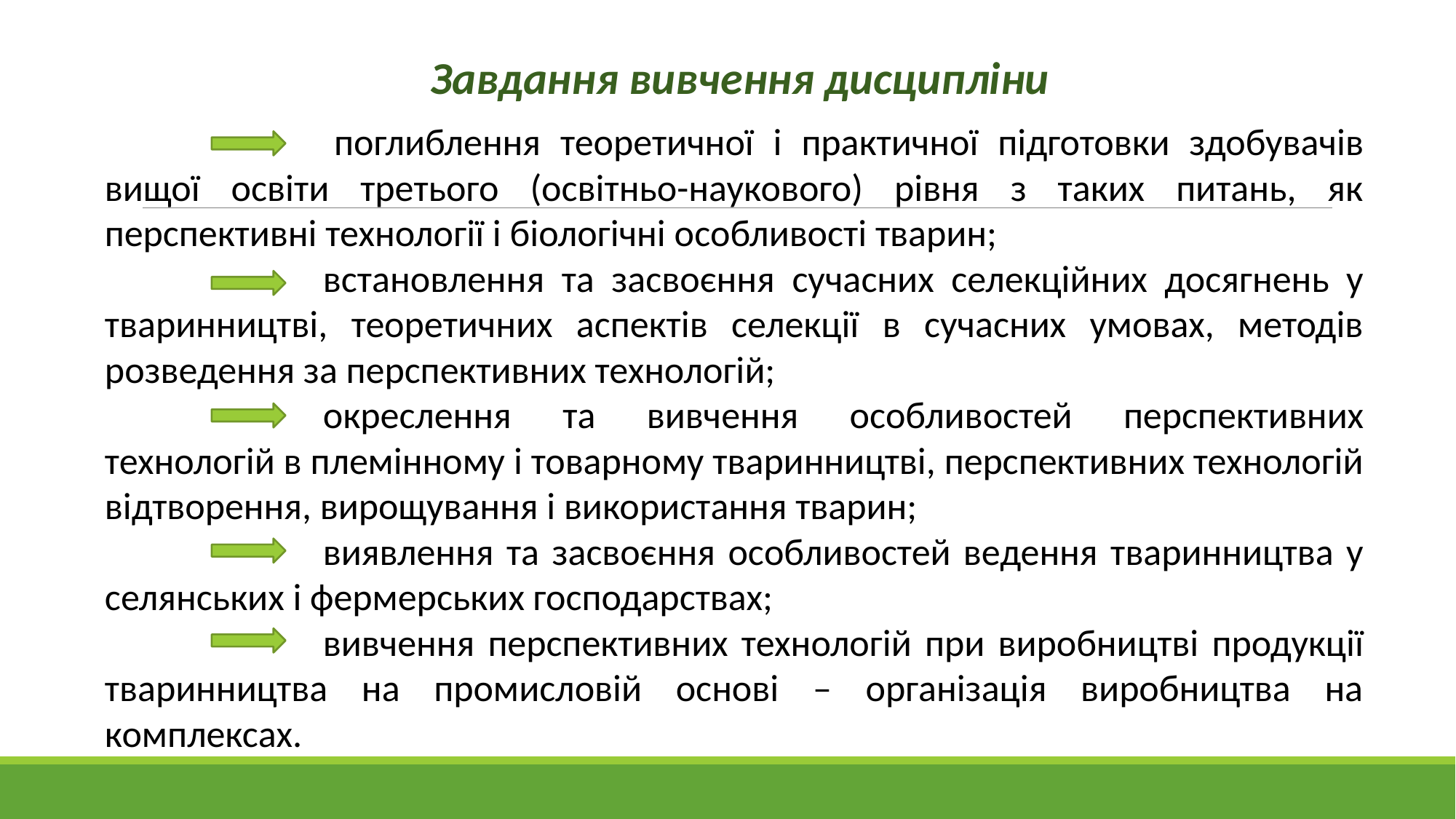

Завдання вивчення дисципліни
 		поглиблення теоретичної і практичної підготовки здобувачів вищої освіти третього (освітньо-наукового) рівня з таких питань, як перспективні технології і біологічні особливості тварин;
		встановлення та засвоєння сучасних селекційних досягнень у тваринництві, теоретичних аспектів селекції в сучасних умовах, методів розведення за перспективних технологій;
		окреслення та вивчення особливостей перспективних технологій в племінному і товарному тваринництві, перспективних технологій відтворення, вирощування і використання тварин;
		виявлення та засвоєння особливостей ведення тваринництва у селянських і фермерських господарствах;
		вивчення перспективних технологій при виробництві продукції тваринництва на промисловій основі – організація виробництва на комплексах.